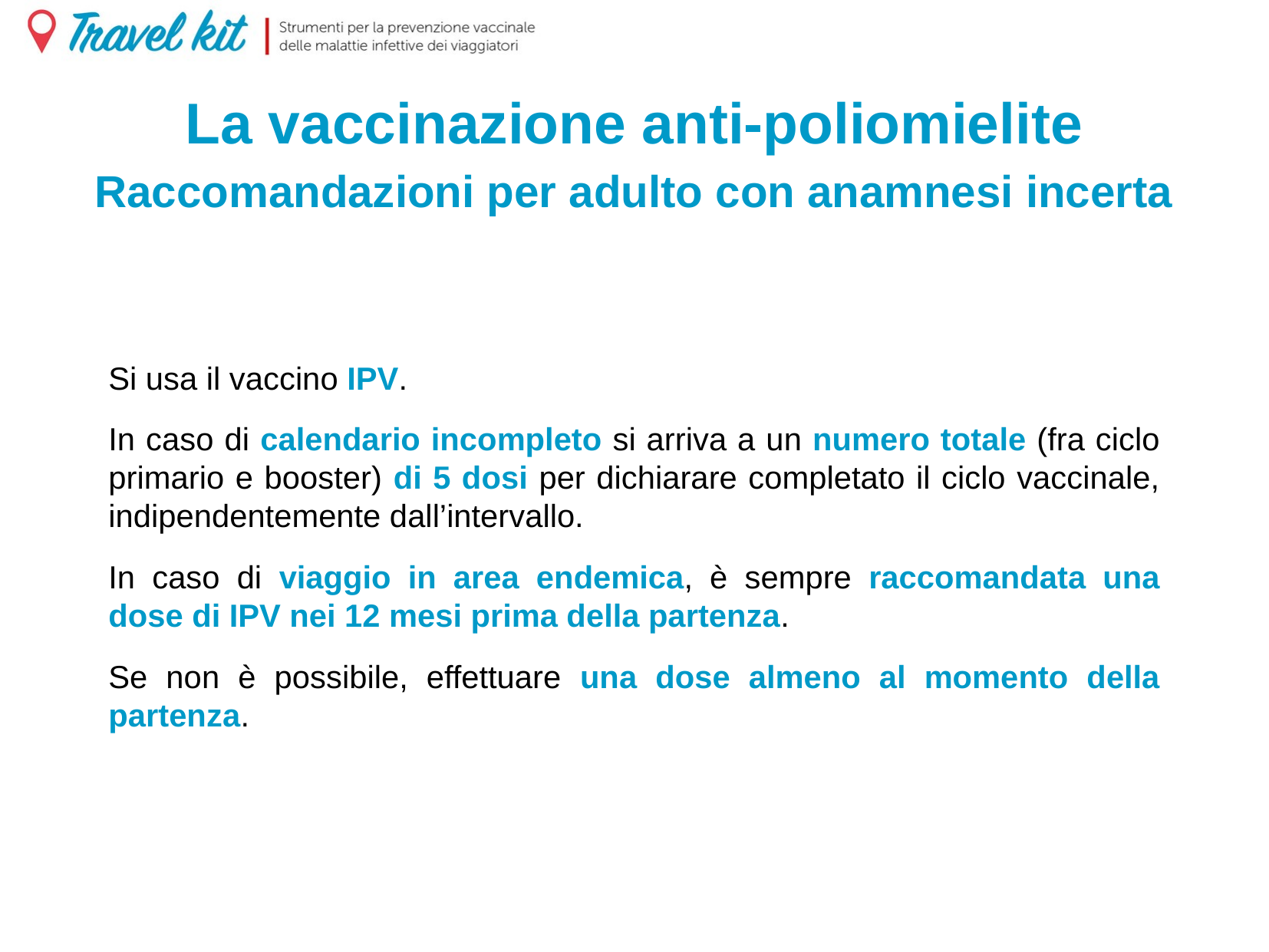

La vaccinazione anti-poliomielite
Raccomandazioni per adulto con anamnesi incerta
Si usa il vaccino IPV.
In caso di calendario incompleto si arriva a un numero totale (fra ciclo primario e booster) di 5 dosi per dichiarare completato il ciclo vaccinale, indipendentemente dall’intervallo.
In caso di viaggio in area endemica, è sempre raccomandata una dose di IPV nei 12 mesi prima della partenza.
Se non è possibile, effettuare una dose almeno al momento della partenza.